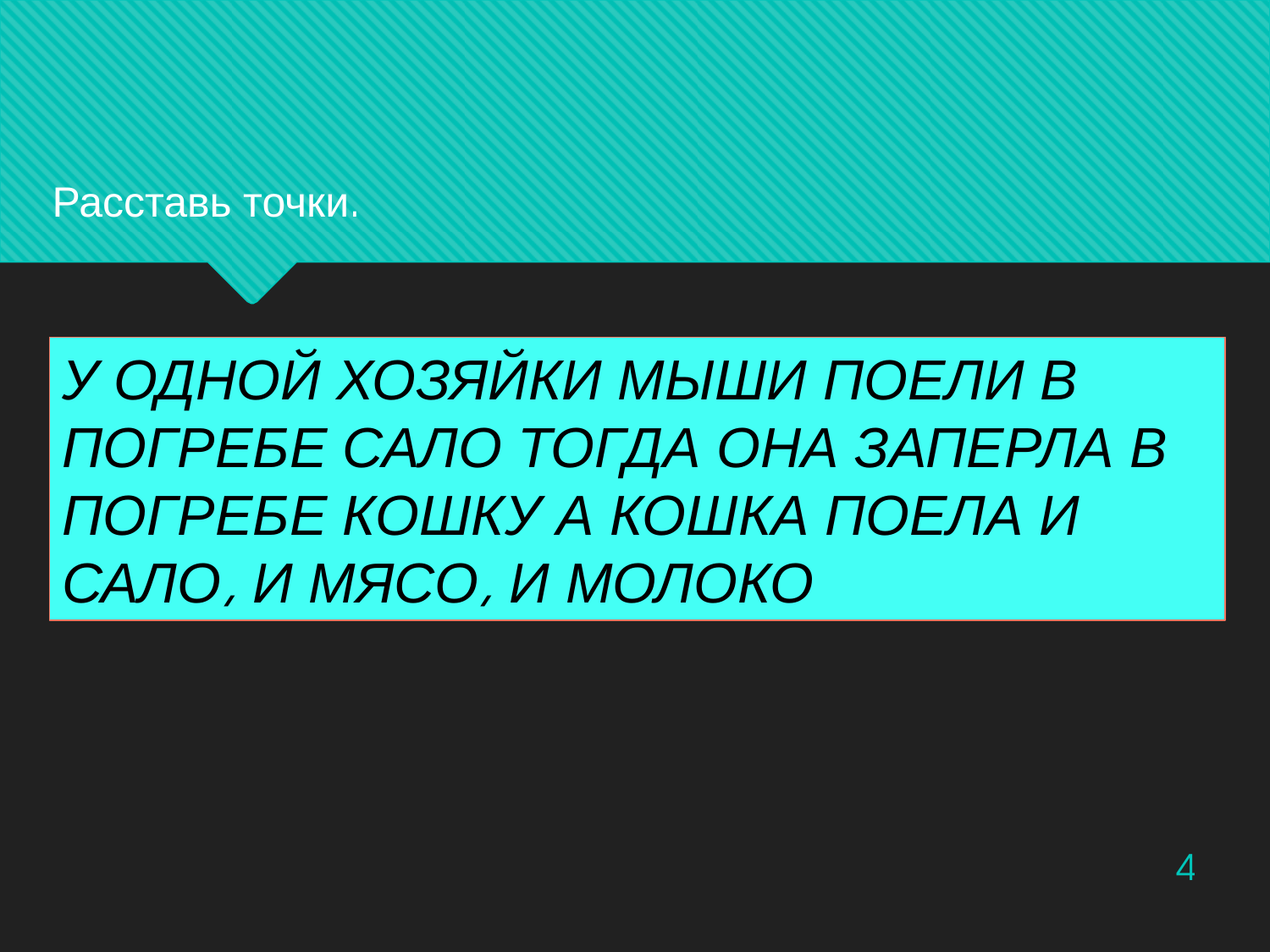

Расставь точки.
У ОДНОЙ ХОЗЯЙКИ МЫШИ ПОЕЛИ В ПОГРЕБЕ САЛО ТОГДА ОНА ЗАПЕРЛА В ПОГРЕБЕ КОШКУ А КОШКА ПОЕЛА И САЛО, И МЯСО, И МОЛОКО
4